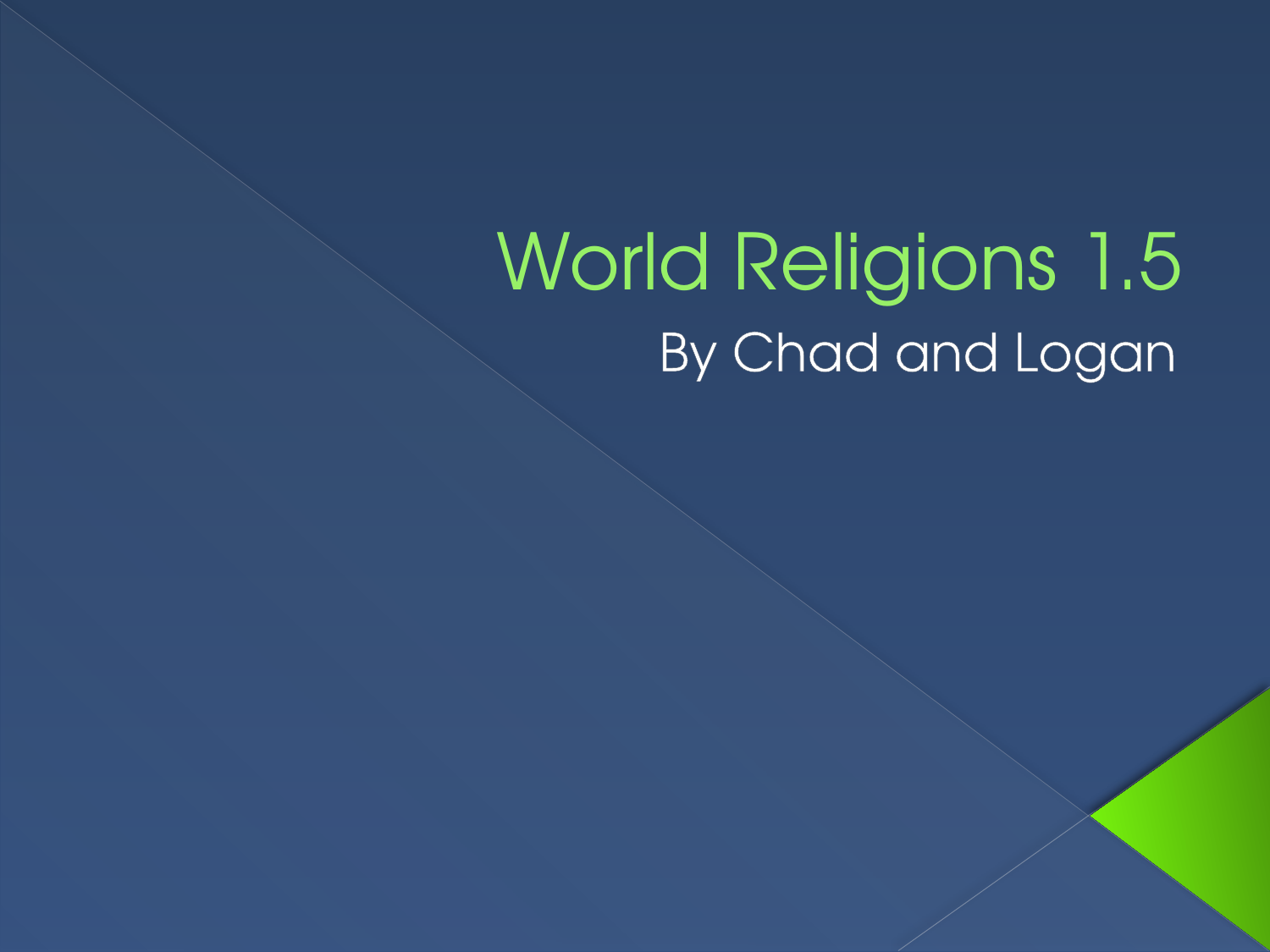

# World Religions 1.5
By Chad and Logan